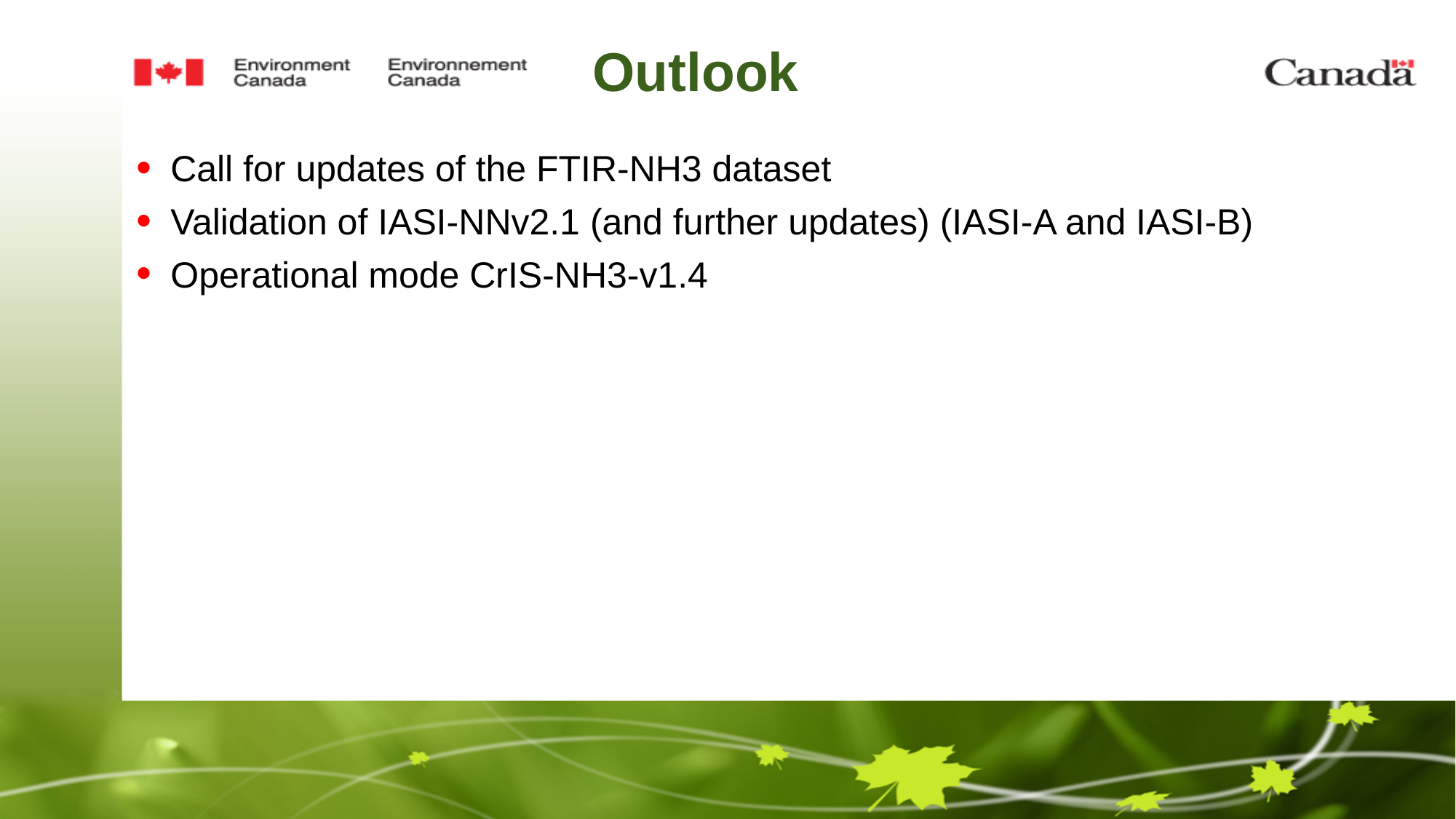

# Outlook
Call for updates of the FTIR-NH3 dataset
Validation of IASI-NNv2.1 (and further updates) (IASI-A and IASI-B)
Operational mode CrIS-NH3-v1.4